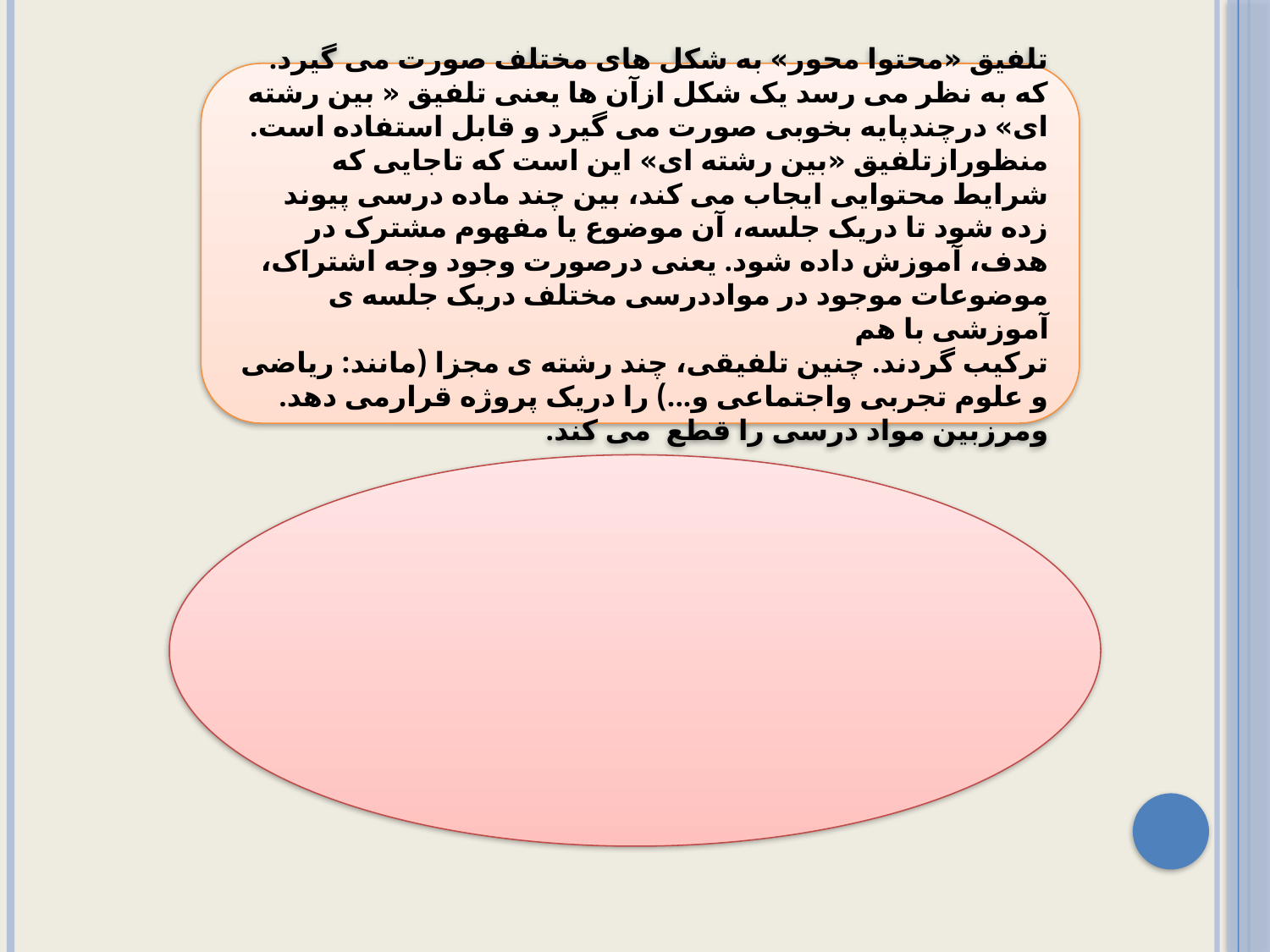

تلفیق «محتوا محور» به شکل های مختلف صورت می گیرد. که به نظر می رسد یک شکل ازآن ها یعنی تلفیق « بین رشته ای» درچندپایه بخوبی صورت می گیرد و قابل استفاده است.
منظورازتلفیق «بین رشته ای» این است که تاجایی که شرایط محتوایی ایجاب می کند، بین چند ماده درسی پیوند زده شود تا دریک جلسه، آن موضوع یا مفهوم مشترک در هدف، آموزش داده شود. یعنی درصورت وجود وجه اشتراک، موضوعات موجود در مواددرسی مختلف دریک جلسه ی آموزشی با هم
ترکیب گردند. چنین تلفیقی، چند رشته ی مجزا (مانند: ریاضی و علوم تجربی واجتماعی و...) را دریک پروژه قرارمی دهد. ومرزبین مواد درسی را قطع  می کند.